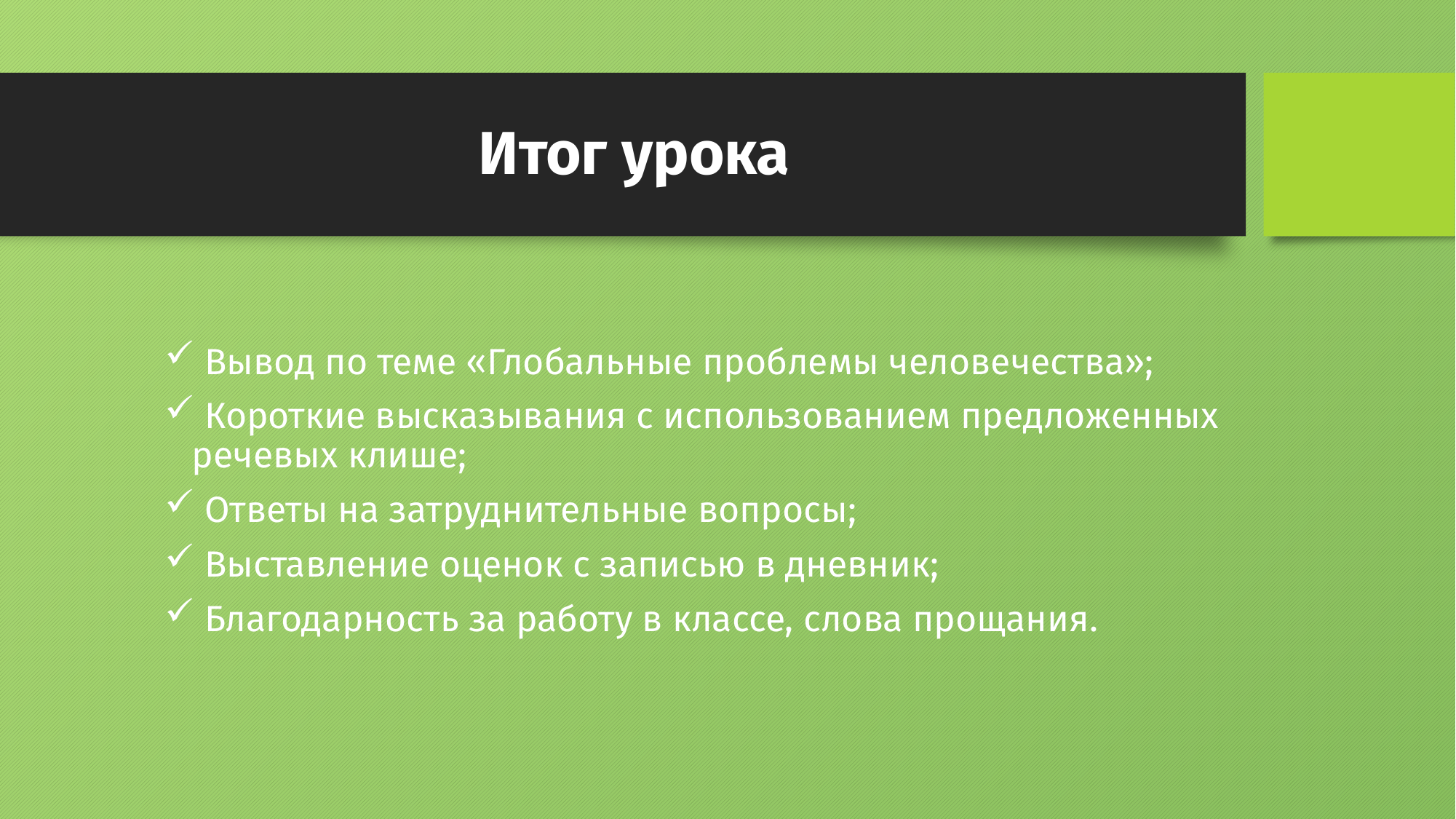

# Итог урока
 Вывод по теме «Глобальные проблемы человечества»;
 Короткие высказывания с использованием предложенных речевых клише;
 Ответы на затруднительные вопросы;
 Выставление оценок с записью в дневник;
 Благодарность за работу в классе, слова прощания.